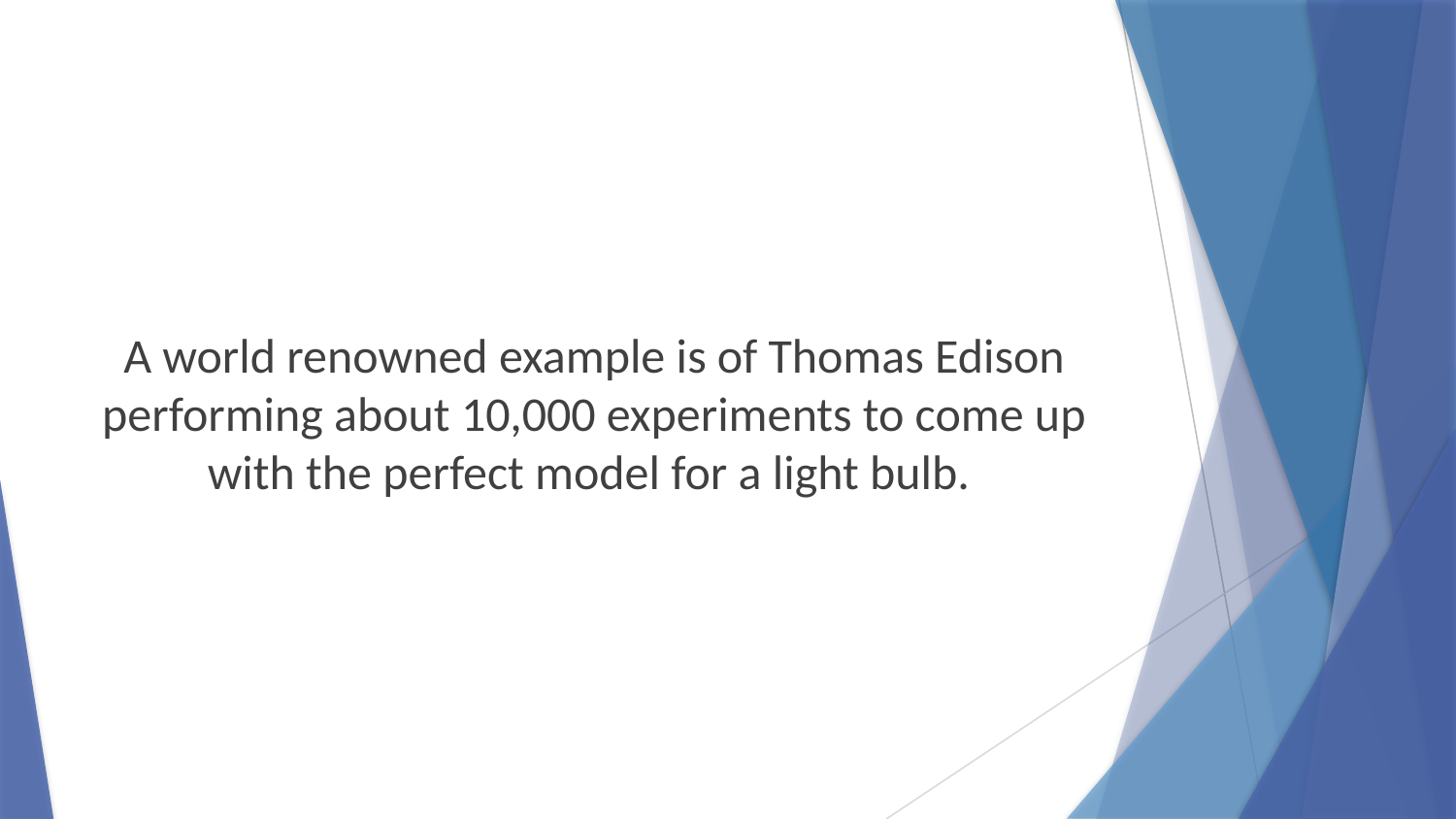

A world renowned example is of Thomas Edison performing about 10,000 experiments to come up with the perfect model for a light bulb.